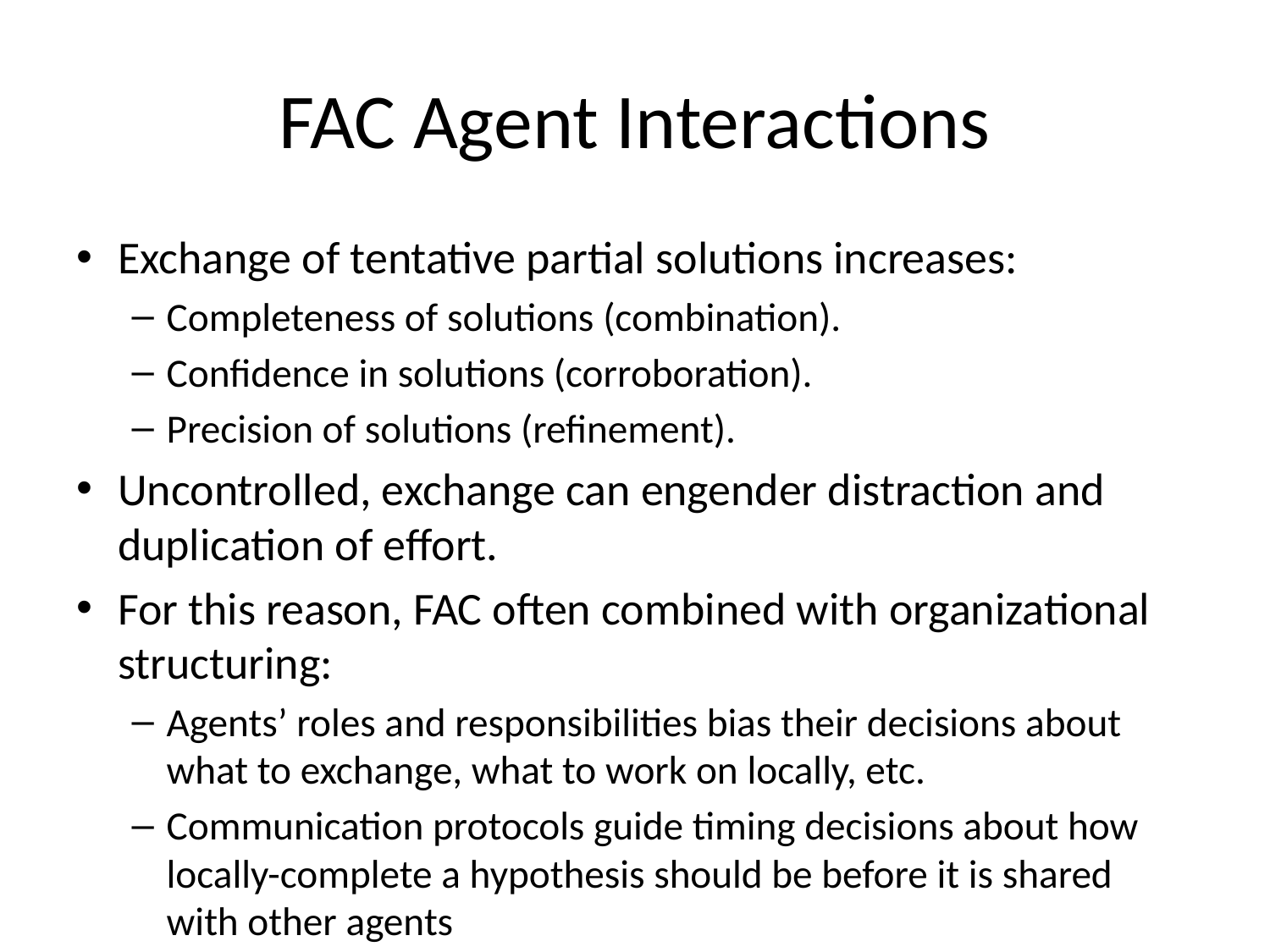

# FAC Agent Interactions
Exchange of tentative partial solutions increases:
Completeness of solutions (combination).
Confidence in solutions (corroboration).
Precision of solutions (refinement).
Uncontrolled, exchange can engender distraction and duplication of effort.
For this reason, FAC often combined with organizational structuring:
Agents’ roles and responsibilities bias their decisions about what to exchange, what to work on locally, etc.
Communication protocols guide timing decisions about how locally-complete a hypothesis should be before it is shared with other agents